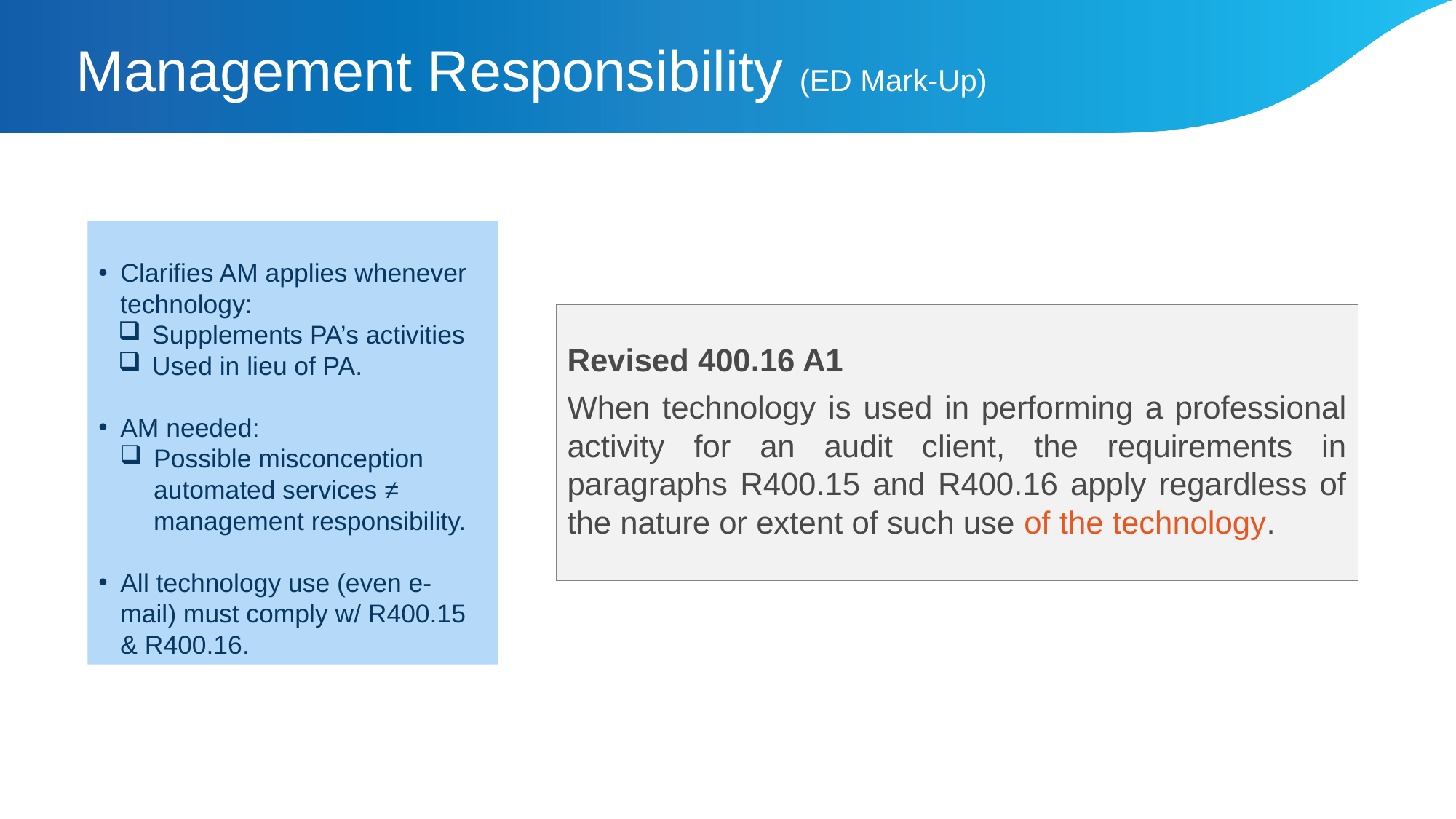

# Management Responsibility (ED Mark-Up)
Clarifies AM applies whenever technology:
Supplements PA’s activities
Used in lieu of PA.

AM needed:
Possible misconception automated services ≠ management responsibility.

All technology use (even e-mail) must comply w/ R400.15 & R400.16.
Revised 400.16 A1
When technology is used in performing a professional activity for an audit client, the requirements in paragraphs R400.15 and R400.16 apply regardless of the nature or extent of such use of the technology.